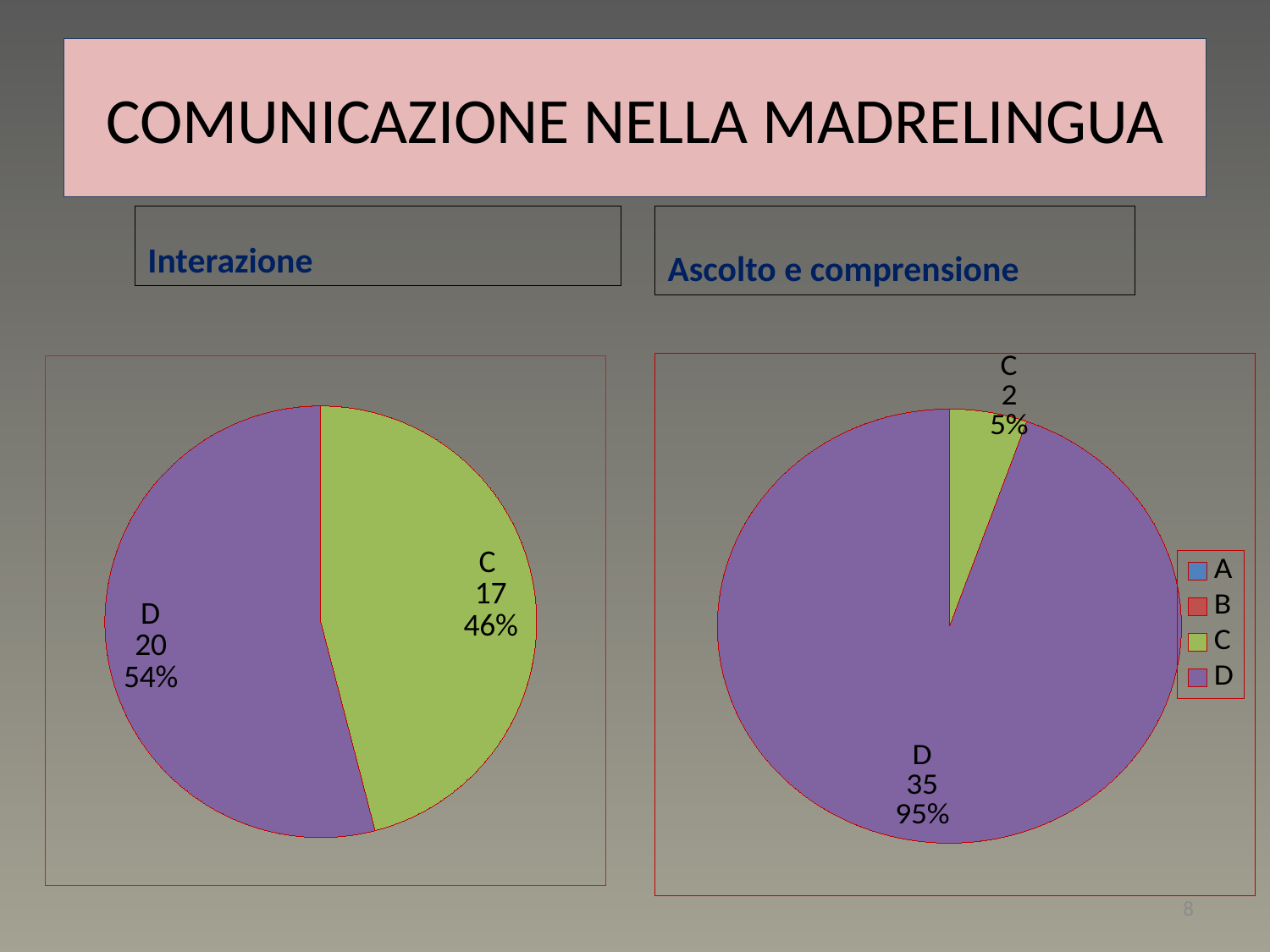

# COMUNICAZIONE NELLA MADRELINGUA
Ascolto e comprensione
Interazione

### Chart

| Category | 1 |
|---|---|
| A | 0.0 |
| B | 0.0 |
| C | 2.0 |
| D | 35.0 |

### Chart

| Category | 1 |
|---|---|
| A | 0.0 |
| B | 0.0 |
| C  | 17.0 |
| D | 20.0 |
8